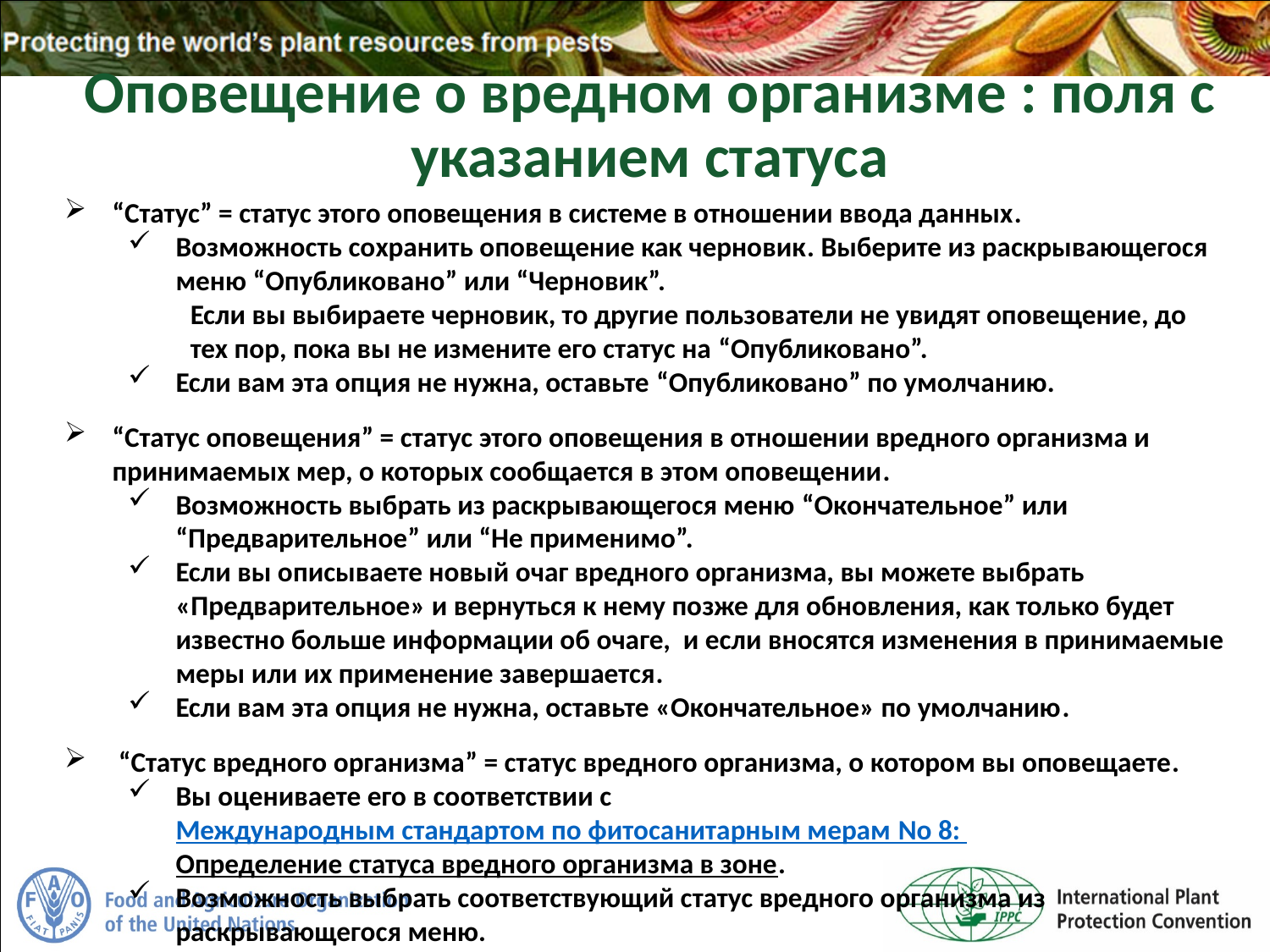

Оповещение о вредном организме : поля с указанием статуса
“Статус” = статус этого оповещения в системе в отношении ввода данных.
Возможность сохранить оповещение как черновик. Выберите из раскрывающегося меню “Опубликовано” или “Черновик”.
	Если вы выбираете черновик, то другие пользователи не увидят оповещение, до 	тех пор, пока вы не измените его статус на “Опубликовано”.
Если вам эта опция не нужна, оставьте “Опубликовано” по умолчанию.
“Статус оповещения” = статус этого оповещения в отношении вредного организма и принимаемых мер, о которых сообщается в этом оповещении.
Возможность выбрать из раскрывающегося меню “Окончательное” или “Предварительное” или “Не применимо”.
Если вы описываете новый очаг вредного организма, вы можете выбрать «Предварительное» и вернуться к нему позже для обновления, как только будет известно больше информации об очаге,  и если вносятся изменения в принимаемые меры или их применение завершается.
Если вам эта опция не нужна, оставьте «Окончательное» по умолчанию.
 “Статус вредного организма” = статус вредного организма, о котором вы оповещаете.
Вы оцениваете его в соответствии с Международным стандартом по фитосанитарным мерам No 8: Определение статуса вредного организма в зоне.
Возможность выбрать соответствующий статус вредного организма из раскрывающегося меню.